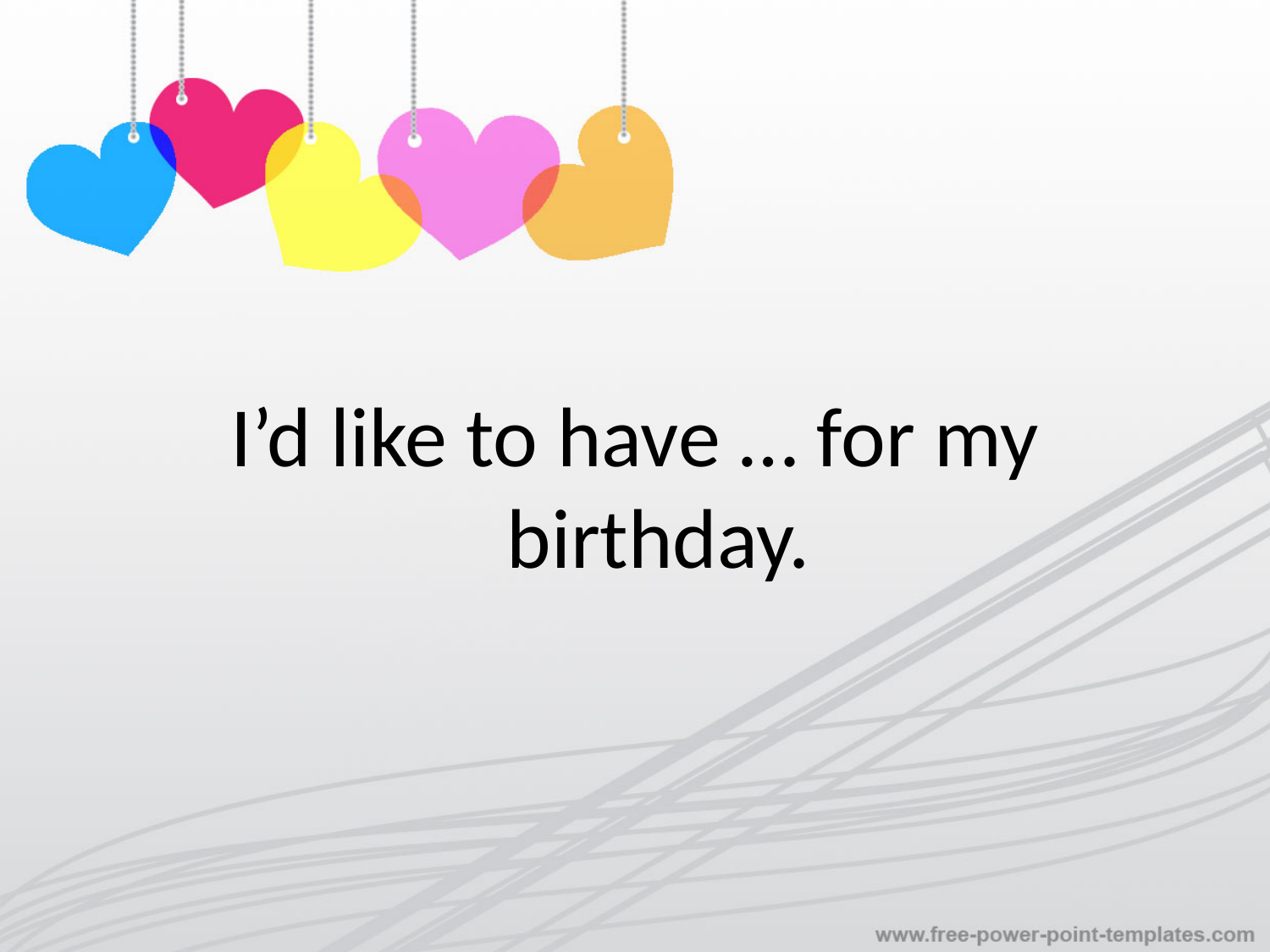

I’d like to have … for my birthday.